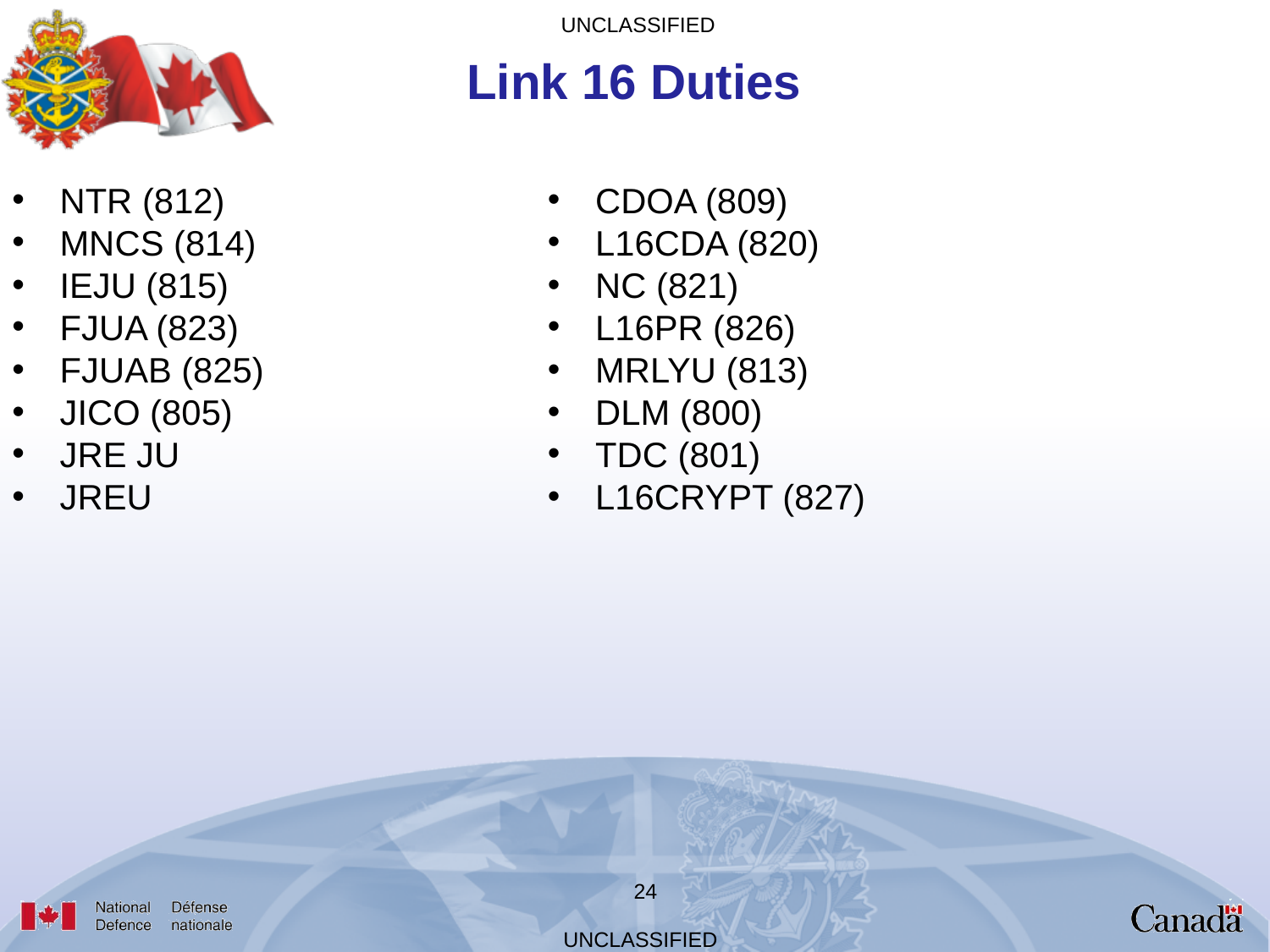

Link 16 Duties
NTR (812)
MNCS (814)
IEJU (815)
FJUA (823)
FJUAB (825)
JICO (805)
JRE JU
JREU

CDOA (809)
L16CDA (820)
NC (821)
L16PR (826)
MRLYU (813)
DLM (800)
TDC (801)
L16CRYPT (827)